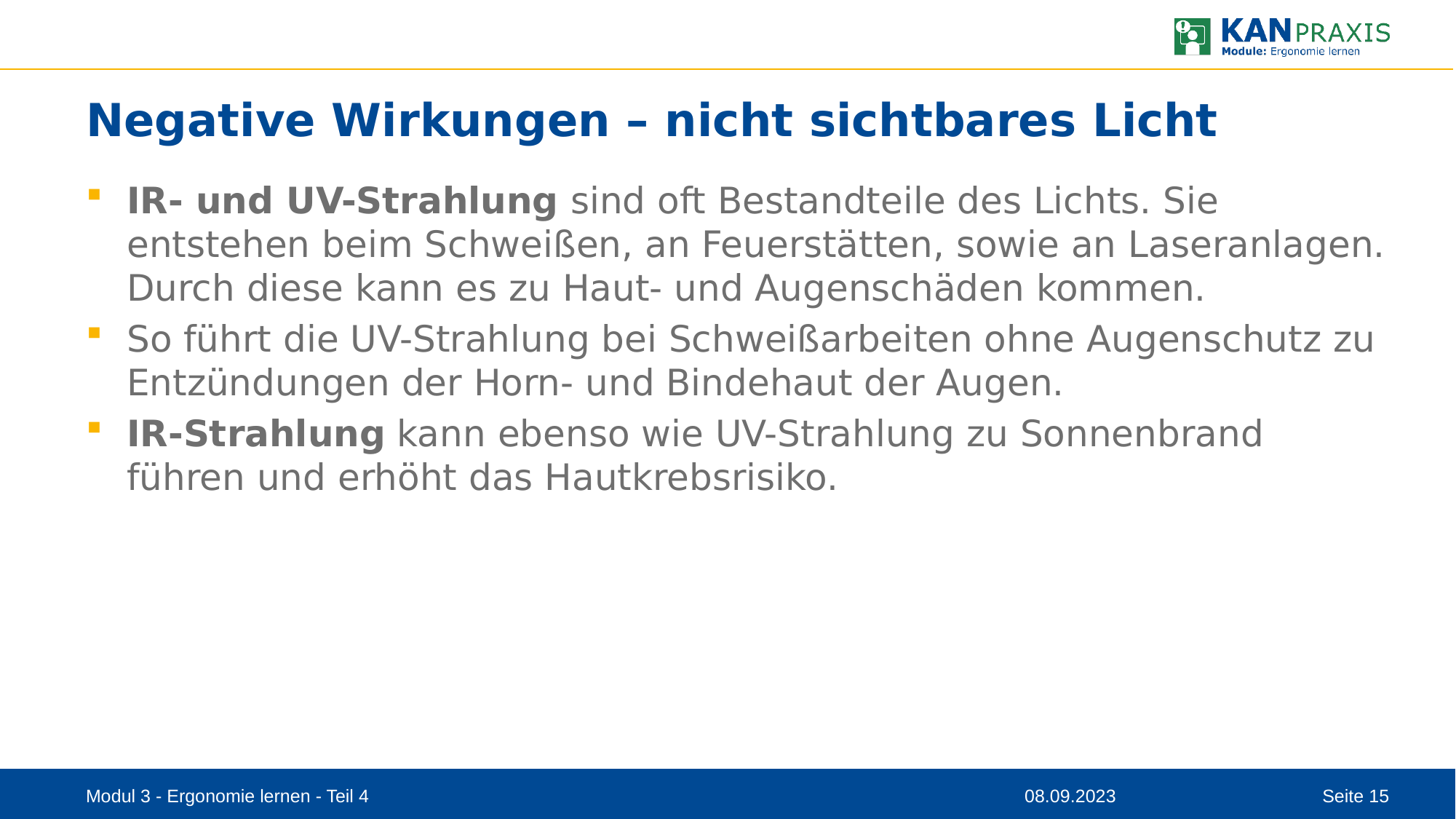

# Negative Wirkungen – nicht sichtbares Licht
IR- und UV-Strahlung sind oft Bestandteile des Lichts. Sie entstehen beim Schweißen, an Feuerstätten, sowie an Laseranlagen. Durch diese kann es zu Haut- und Augenschäden kommen.
So führt die UV-Strahlung bei Schweißarbeiten ohne Augenschutz zu Entzündungen der Horn- und Bindehaut der Augen.
IR-Strahlung kann ebenso wie UV-Strahlung zu Sonnenbrand führen und erhöht das Hautkrebsrisiko.

Modul 3 - Ergonomie lernen - Teil 4
08.09.2023
Seite 15